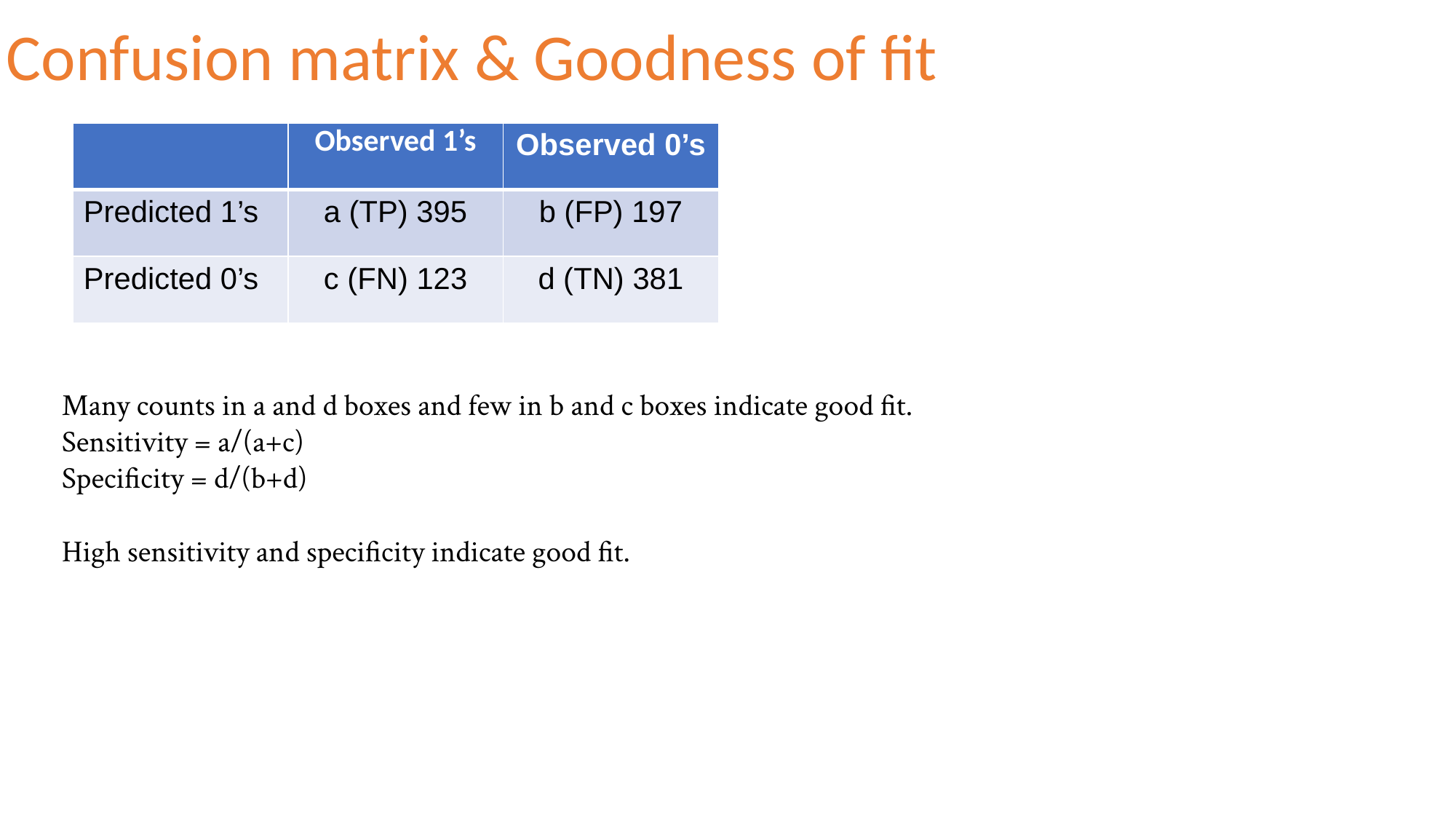

# Confusion matrix & Goodness of fit
|  | Observed 1’s | Observed 0’s |
| --- | --- | --- |
| Predicted 1’s | a (TP) 395 | b (FP) 197 |
| Predicted 0’s | c (FN) 123 | d (TN) 381 |
Many counts in a and d boxes and few in b and c boxes indicate good fit.
Sensitivity = a/(a+c)
Specificity = d/(b+d)

High sensitivity and specificity indicate good fit.